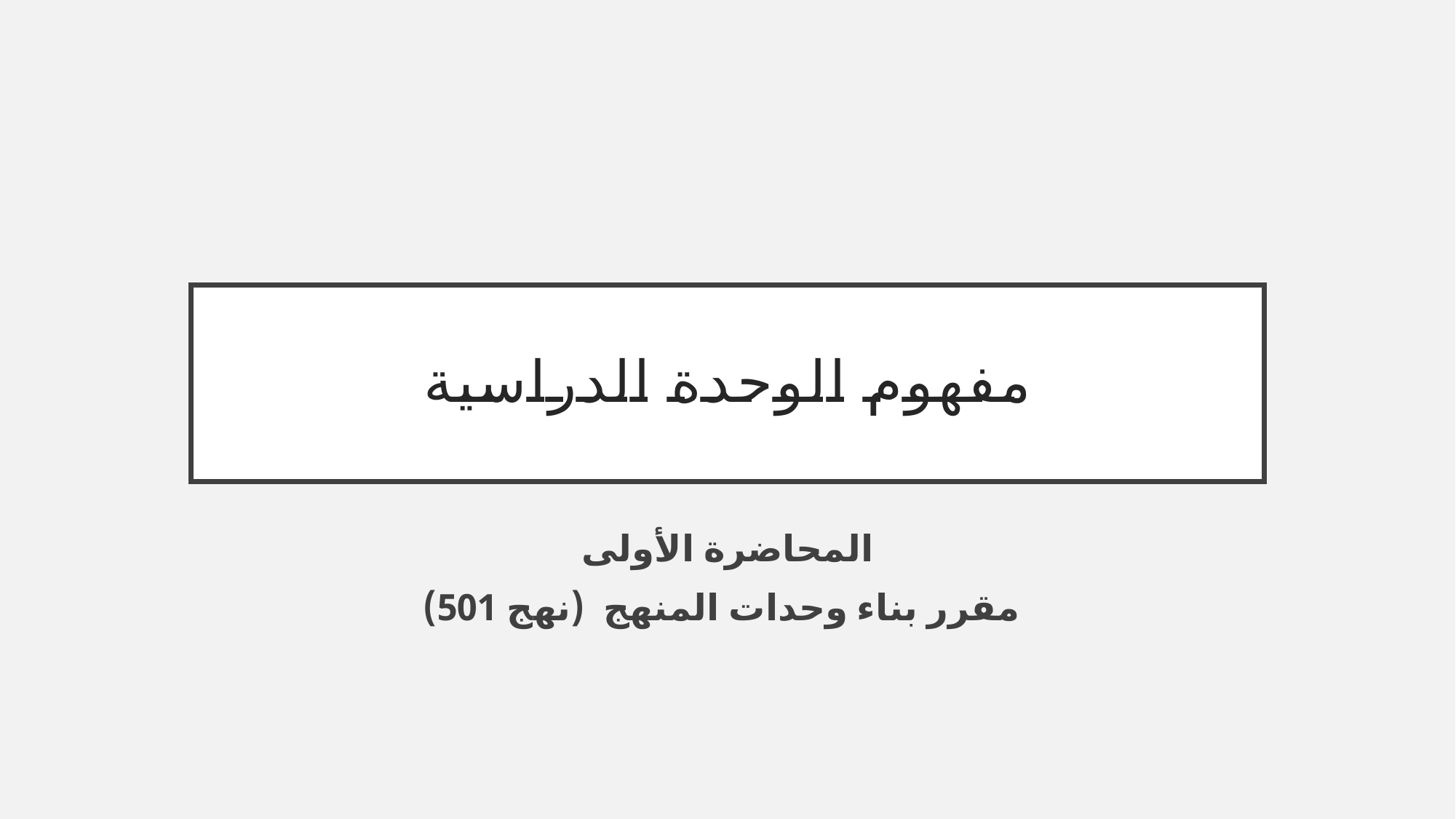

# مفهوم الوحدة الدراسية
المحاضرة الأولى
مقرر بناء وحدات المنهج  (نهج 501)